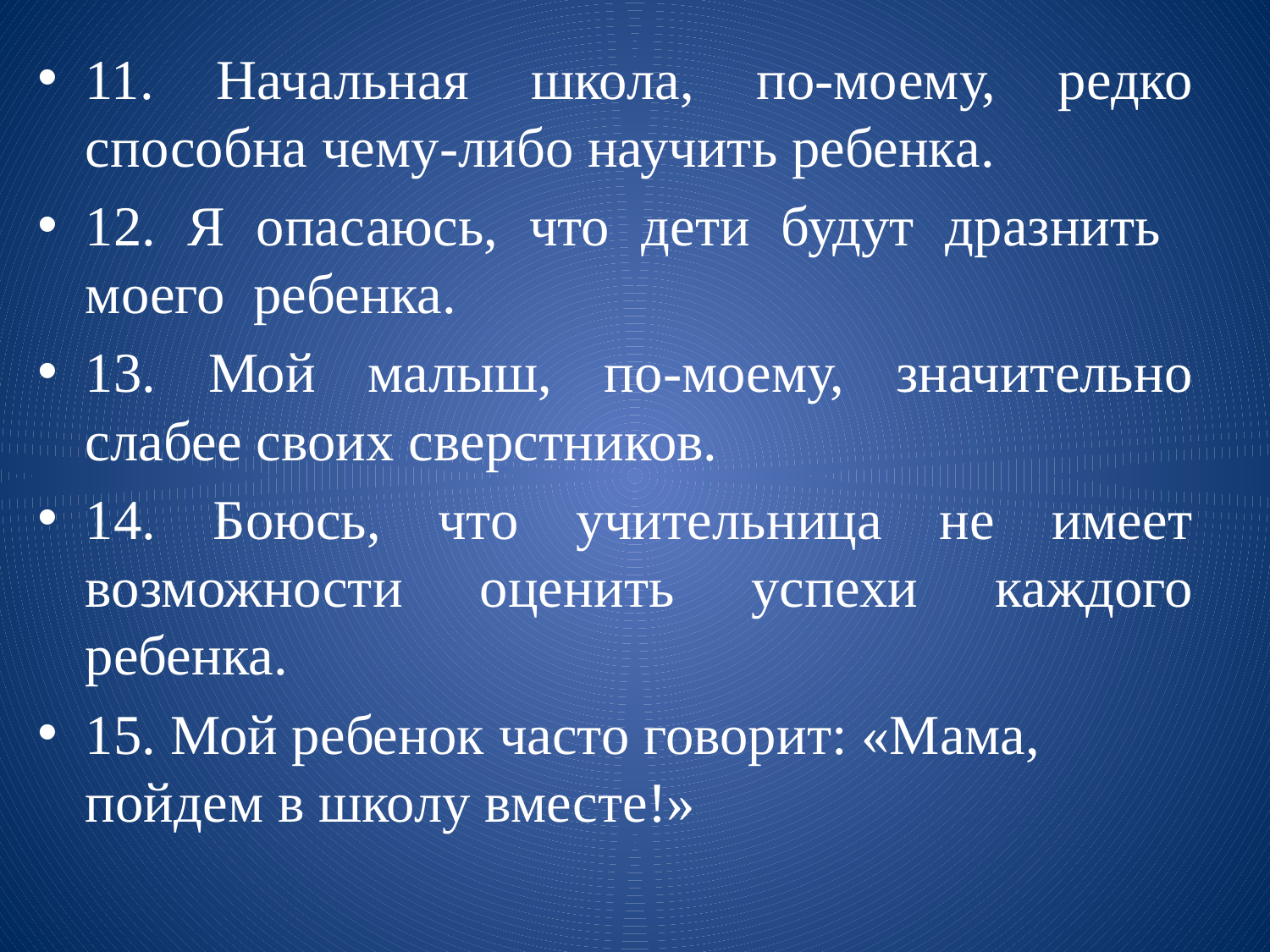

11. Начальная школа, по-моему, редко способна чему-либо научить ребенка.
12. Я опасаюсь, что дети будут дразнить  моего  ребенка.
13. Мой малыш, по-моему, значительно слабее своих сверстников.
14. Боюсь, что учительница не имеет возможности оценить успехи каждого ребенка.
15. Мой ребенок часто говорит: «Мама, пойдем в школу вместе!»